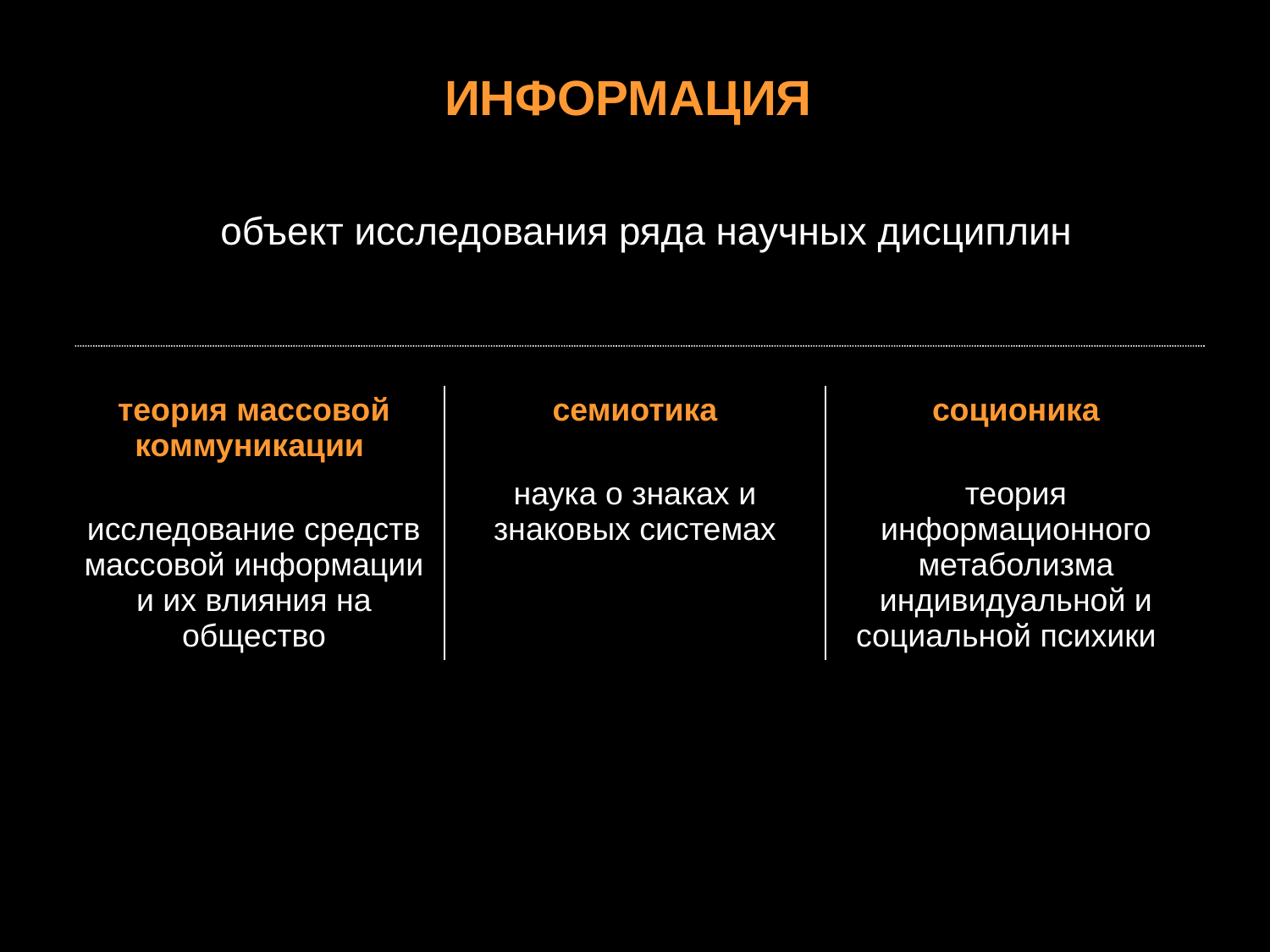

# ИНФОРМАЦИЯ
объект исследования ряда научных дисциплин

| теория массовой коммуникации исследование средств массовой информации и их влияния на общество | семиотика наука о знаках и знаковых системах | соционика теория информационного метаболизма индивидуальной и социальной психики); |
| --- | --- | --- |